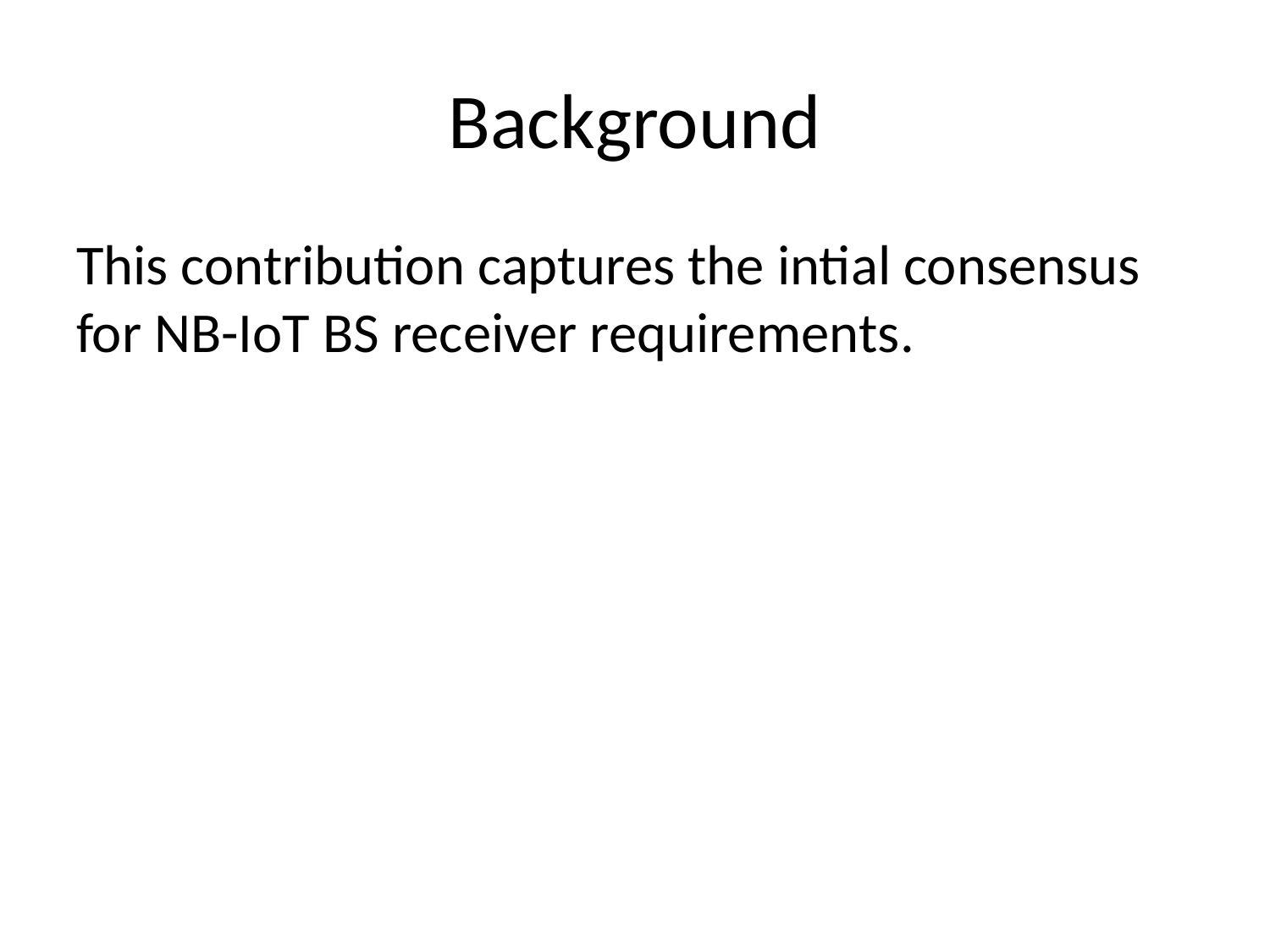

# Background
This contribution captures the intial consensus for NB-IoT BS receiver requirements.